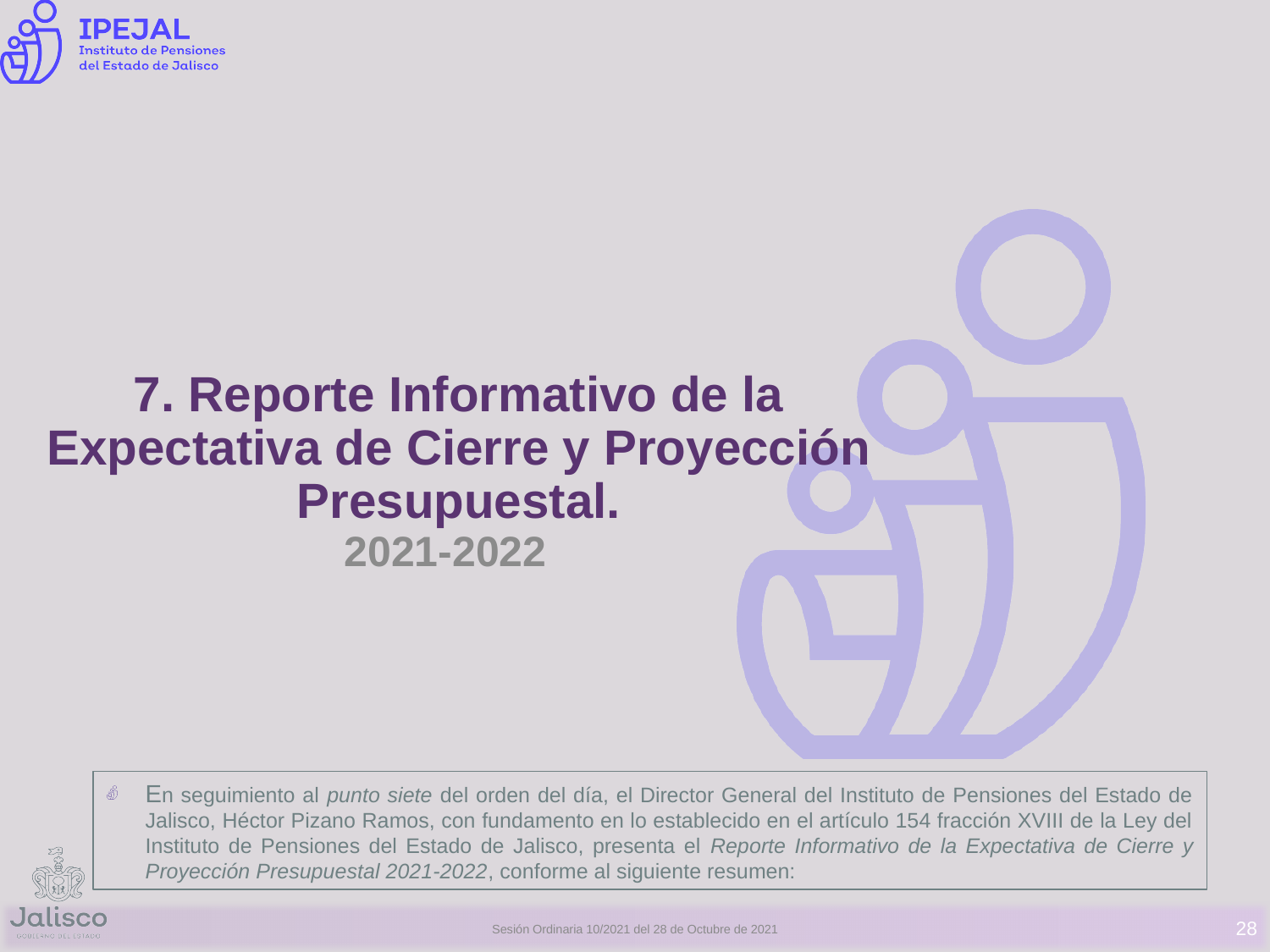

# 7. Reporte Informativo de la Expectativa de Cierre y Proyección Presupuestal.
2021-2022
En seguimiento al punto siete del orden del día, el Director General del Instituto de Pensiones del Estado de Jalisco, Héctor Pizano Ramos, con fundamento en lo establecido en el artículo 154 fracción XVIII de la Ley del Instituto de Pensiones del Estado de Jalisco, presenta el Reporte Informativo de la Expectativa de Cierre y Proyección Presupuestal 2021-2022, conforme al siguiente resumen:
28
Sesión Ordinaria 10/2021 del 28 de Octubre de 2021